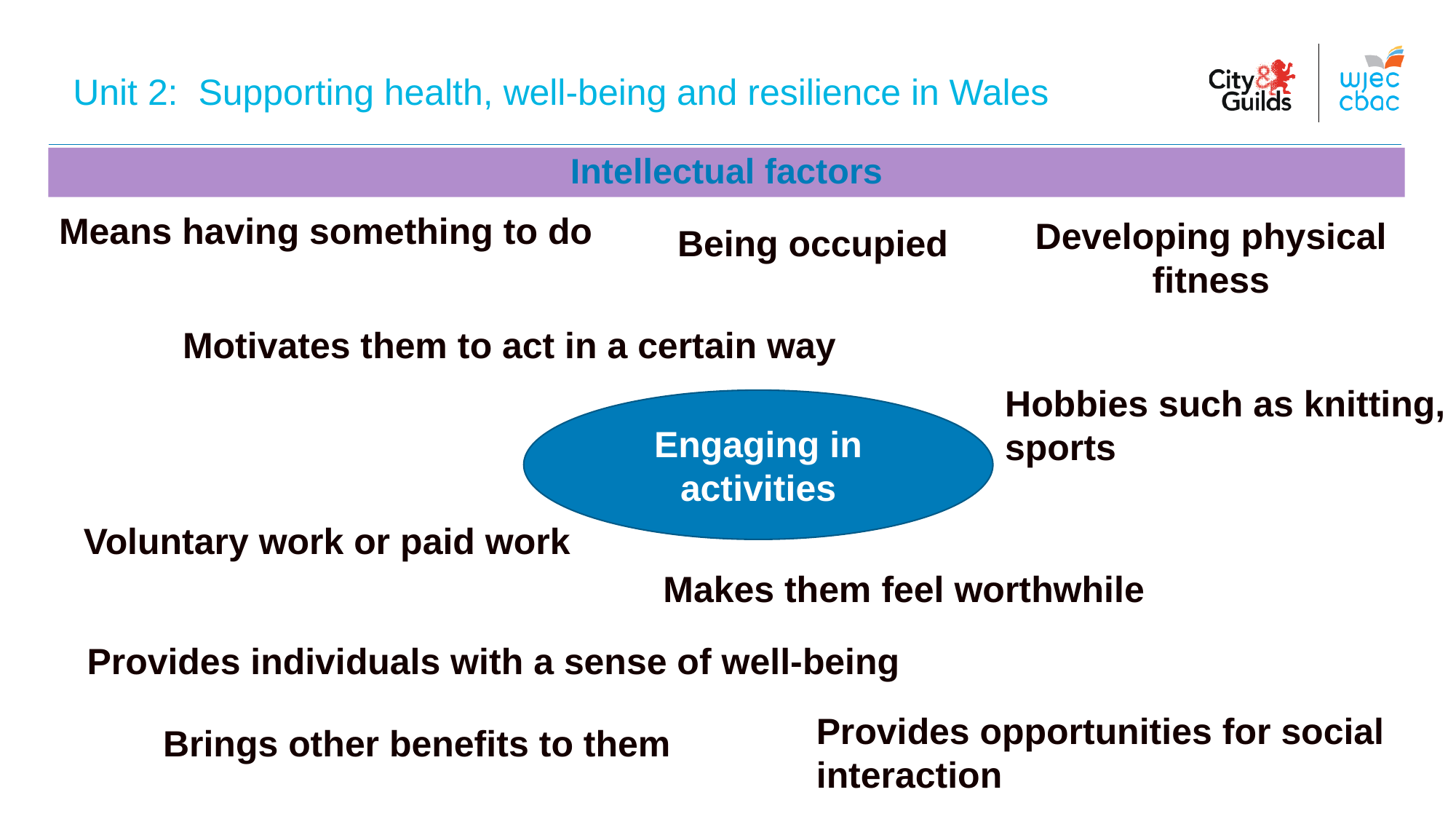

Unit 2:  Supporting health, well-being and resilience in Wales
# Intellectual factors
Means having something to do
Developing physical fitness
Being occupied
Motivates them to act in a certain way
Hobbies such as knitting, sports
Engaging in activities
Voluntary work or paid work
Makes them feel worthwhile
Provides individuals with a sense of well-being
Provides opportunities for social interaction
Brings other benefits to them